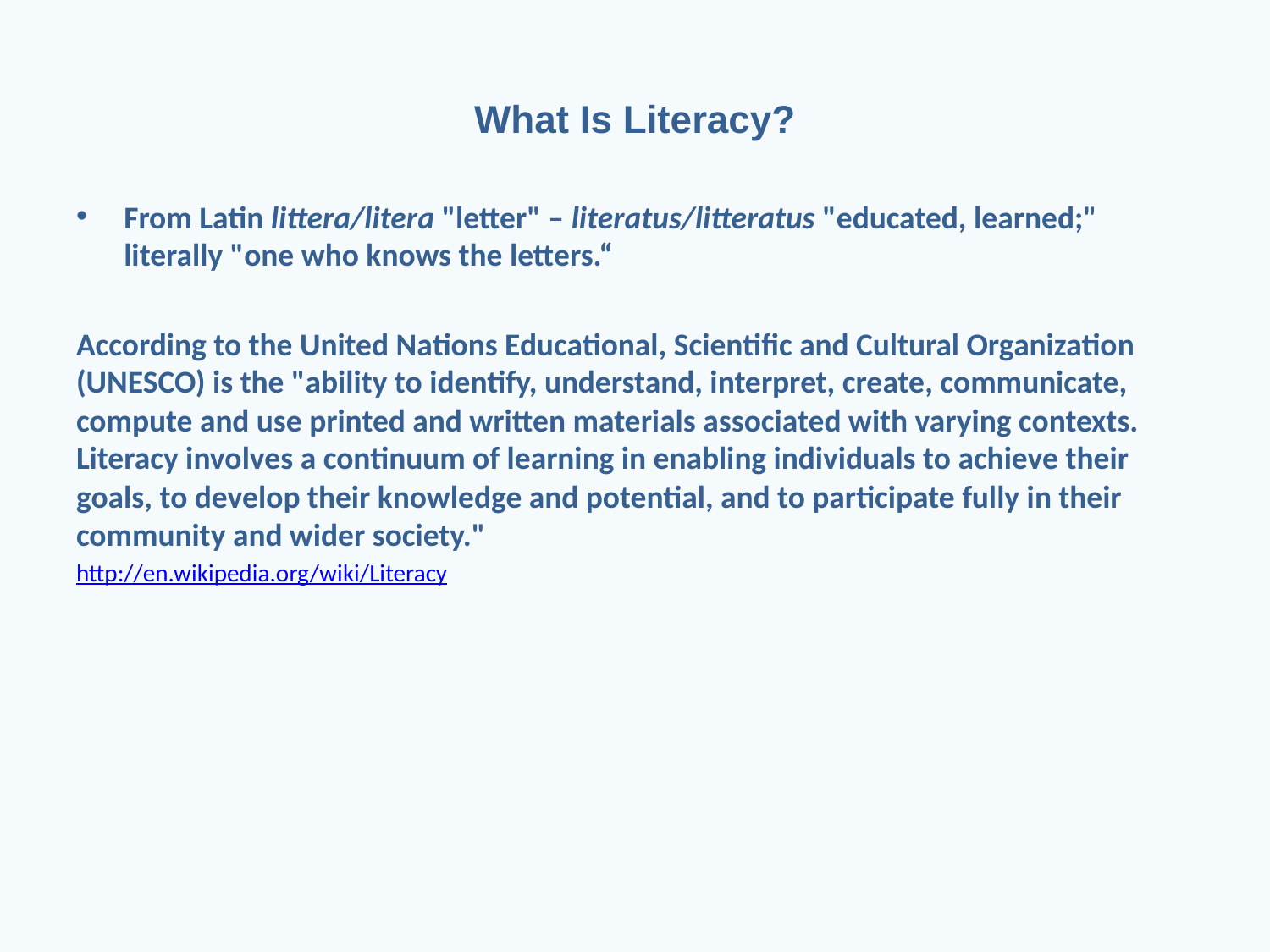

# What Is Literacy?
From Latin littera/litera "letter" – literatus/litteratus "educated, learned;" literally "one who knows the letters.“

According to the United Nations Educational, Scientific and Cultural Organization (UNESCO) is the "ability to identify, understand, interpret, create, communicate, compute and use printed and written materials associated with varying contexts. Literacy involves a continuum of learning in enabling individuals to achieve their goals, to develop their knowledge and potential, and to participate fully in their community and wider society."
http://en.wikipedia.org/wiki/Literacy